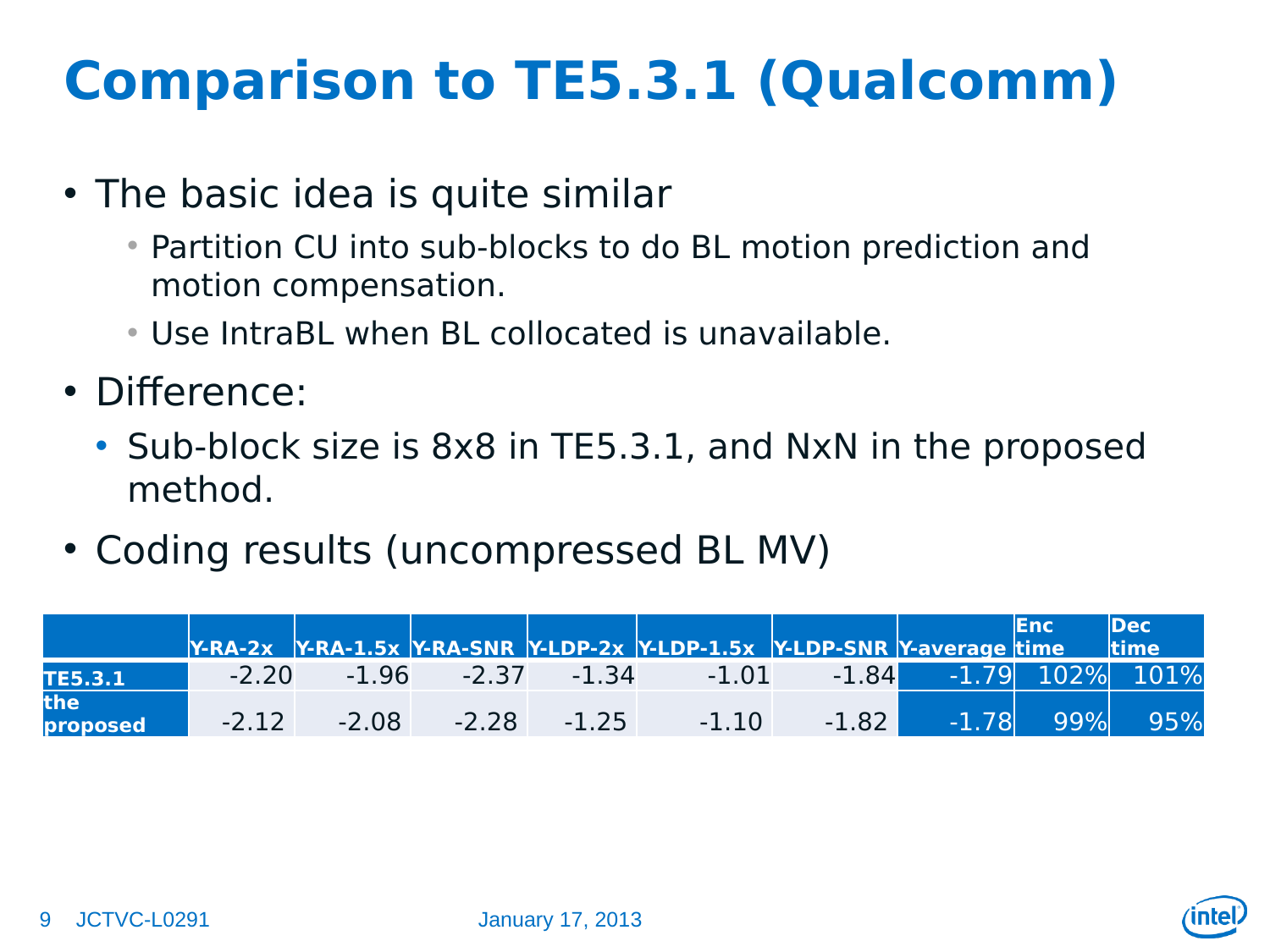

# Comparison to TE5.3.1 (Qualcomm)
The basic idea is quite similar
Partition CU into sub-blocks to do BL motion prediction and motion compensation.
Use IntraBL when BL collocated is unavailable.
Difference:
Sub-block size is 8x8 in TE5.3.1, and NxN in the proposed method.
Coding results (uncompressed BL MV)

|  | Y-RA-2x | Y-RA-1.5x | Y-RA-SNR | Y-LDP-2x | Y-LDP-1.5x | Y-LDP-SNR | Y-average | Enc time | Dec time |
| --- | --- | --- | --- | --- | --- | --- | --- | --- | --- |
| TE5.3.1 | -2.20 | -1.96 | -2.37 | -1.34 | -1.01 | -1.84 | -1.79 | 102% | 101% |
| the proposed | -2.12 | -2.08 | -2.28 | -1.25 | -1.10 | -1.82 | -1.78 | 99% | 95% |
9
JCTVC-L0291
January 17, 2013